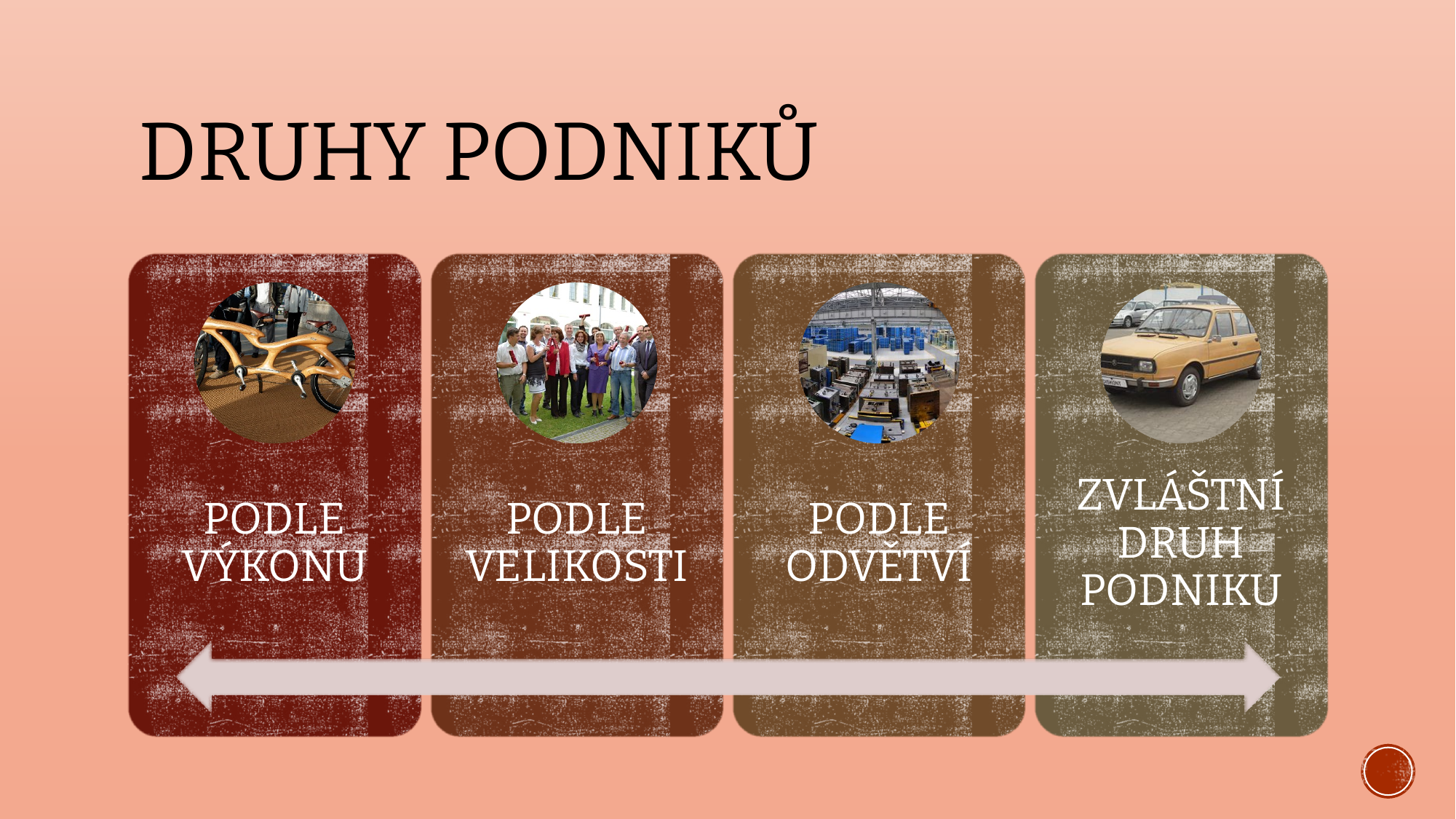

# DRUHY PODNIKŮ
PODLE VÝKONU
PODLE VELIKOSTI
PODLE ODVĚTVÍ
ZVLÁŠTNÍ DRUH PODNIKU